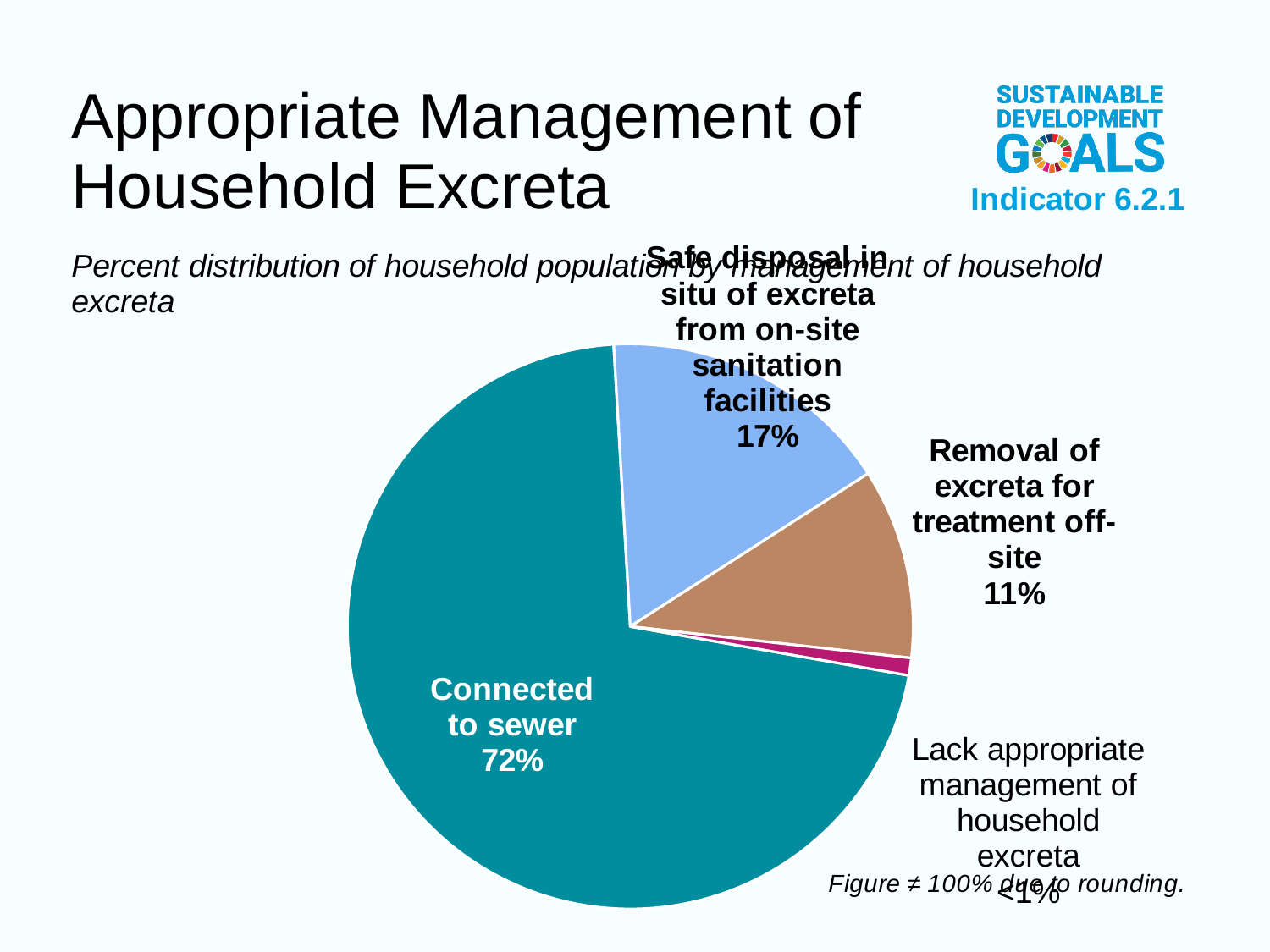

### Chart:

| Category | Sales |
|---|---|
| Connected to sewer | 72.0 |
| Safe disposal in situ of excreta from on-site sanitation facilities | 17.0 |
| Removal of excreta for treatment off-site | 11.0 |
| Lack appropriate management of household excreta | 1.0 |